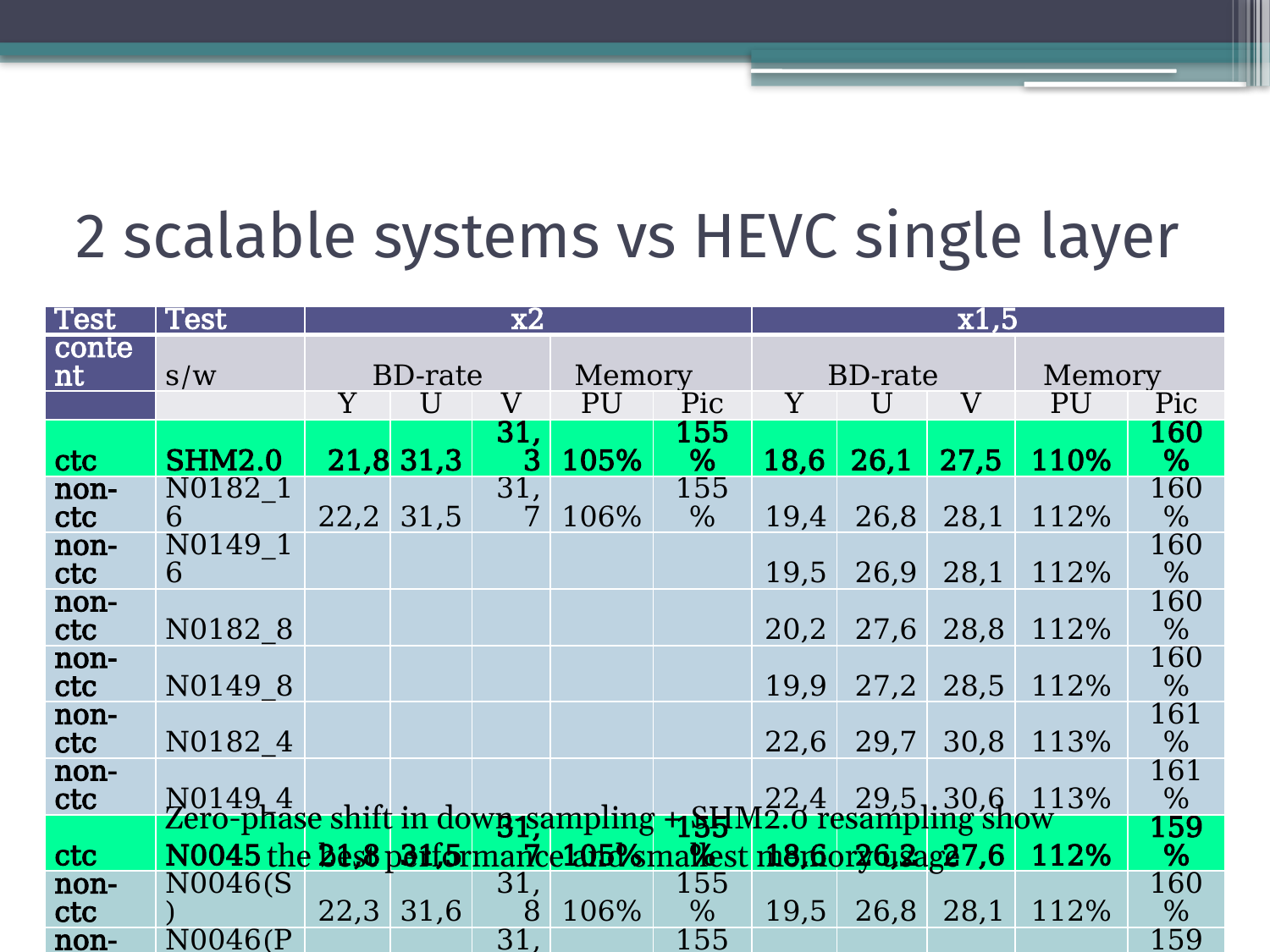

# 2 scalable systems vs HEVC single layer
| Test | Test | x2 |  |  |  |  | x1,5 |  |  |  |  |
| --- | --- | --- | --- | --- | --- | --- | --- | --- | --- | --- | --- |
| content | s/w | BD-rate |  |  | Memory |  | BD-rate |  |  | Memory |  |
|  |  | Y | U | V | PU | Pic | Y | U | V | PU | Pic |
| ctc | SHM2.0 | 21,8 | 31,3 | 31,3 | 105% | 155% | 18,6 | 26,1 | 27,5 | 110% | 160% |
| non-ctc | N0182\_16 | 22,2 | 31,5 | 31,7 | 106% | 155% | 19,4 | 26,8 | 28,1 | 112% | 160% |
| non-ctc | N0149\_16 |  |  |  |  |  | 19,5 | 26,9 | 28,1 | 112% | 160% |
| non-ctc | N0182\_8 |  |  |  |  |  | 20,2 | 27,6 | 28,8 | 112% | 160% |
| non-ctc | N0149\_8 |  |  |  |  |  | 19,9 | 27,2 | 28,5 | 112% | 160% |
| non-ctc | N0182\_4 |  |  |  |  |  | 22,6 | 29,7 | 30,8 | 113% | 161% |
| non-ctc | N0149\_4 |  |  |  |  |  | 22,4 | 29,5 | 30,6 | 113% | 161% |
| ctc | N0045 | 21,8 | 31,5 | 31,7 | 105% | 155% | 18,6 | 26,2 | 27,6 | 112% | 159% |
| non-ctc | N0046(S) | 22,3 | 31,6 | 31,8 | 106% | 155% | 19,5 | 26,8 | 28,1 | 112% | 160% |
| non-ctc | N0046(P) | 22,0 | 31,0 | 31,3 | 105% | 155% | 18,7 | 25,8 | 27,2 | 112% | 159% |
| non-ctc | N0078 | 22,2 | 31,5 | 31,7 | - | - | 18,7 | 26,1 | 27,4 | - | - |
Zero-phase shift in down-sampling + SHM2.0 resampling show
the best performance and smallest memory usage